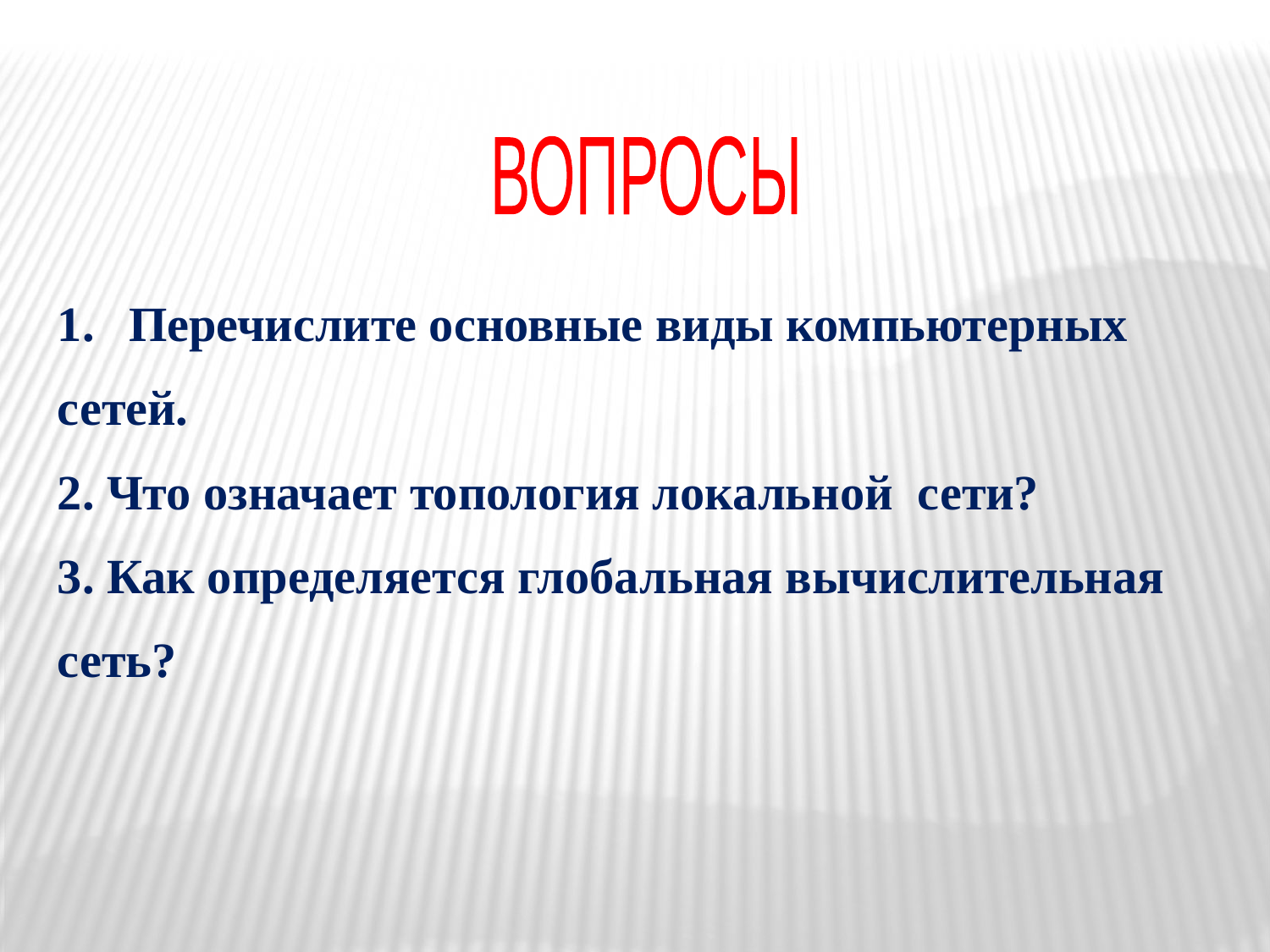

ВОПРОСЫ
Перечислите основные виды компьютерных
сетей.
2. Что означает топология локальной  сети?
3. Как определяется глобальная вычислительная
сеть?